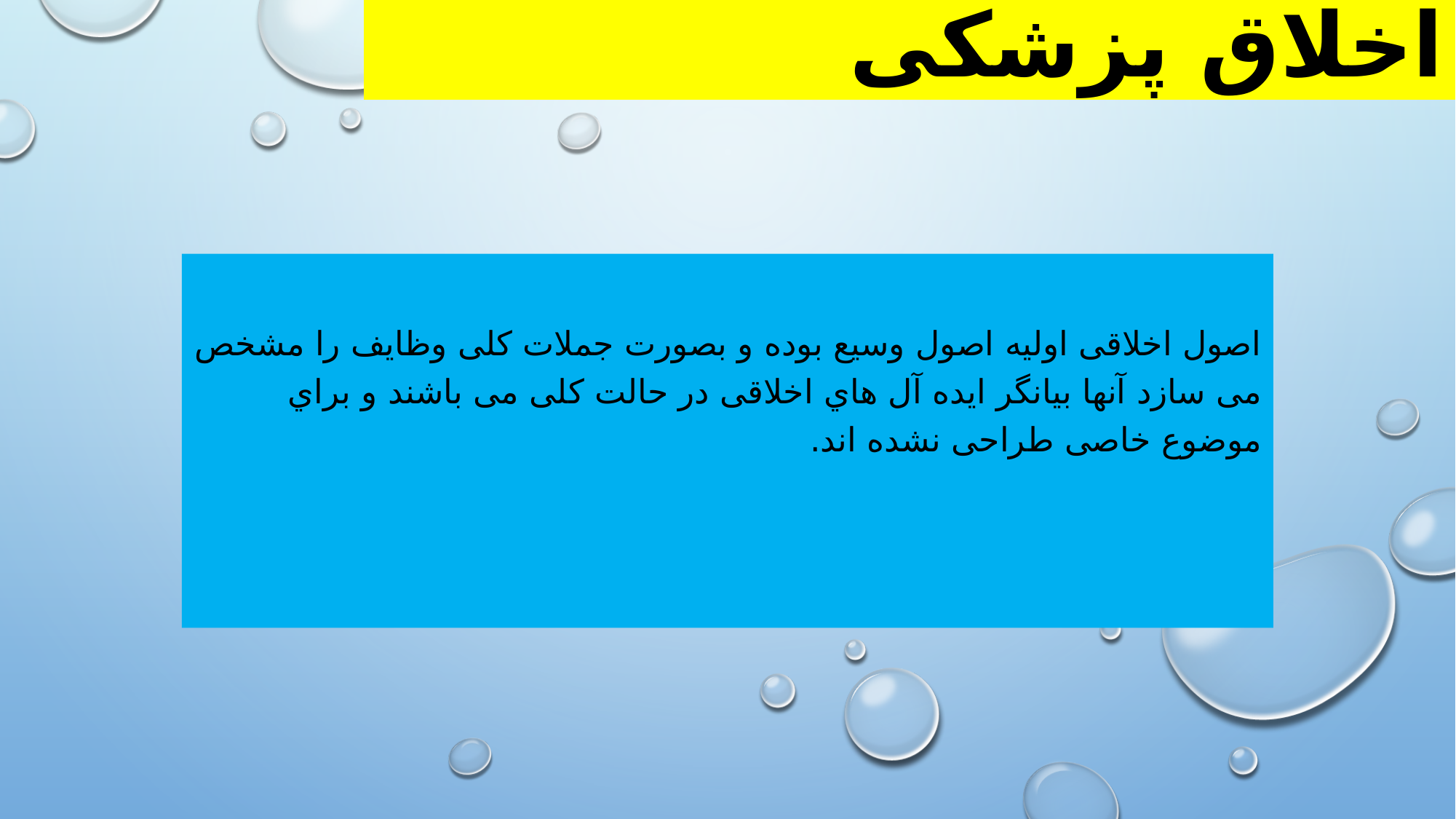

# اخلاق پزشکی

اصول اخلاقی اولیه اصول وسیع بوده و بصورت جملات کلی وظایف را مشخص می سازد آنها بیانگر ایده آل هاي اخلاقی در حالت کلی می باشند و براي موضوع خاصی طراحی نشده اند.